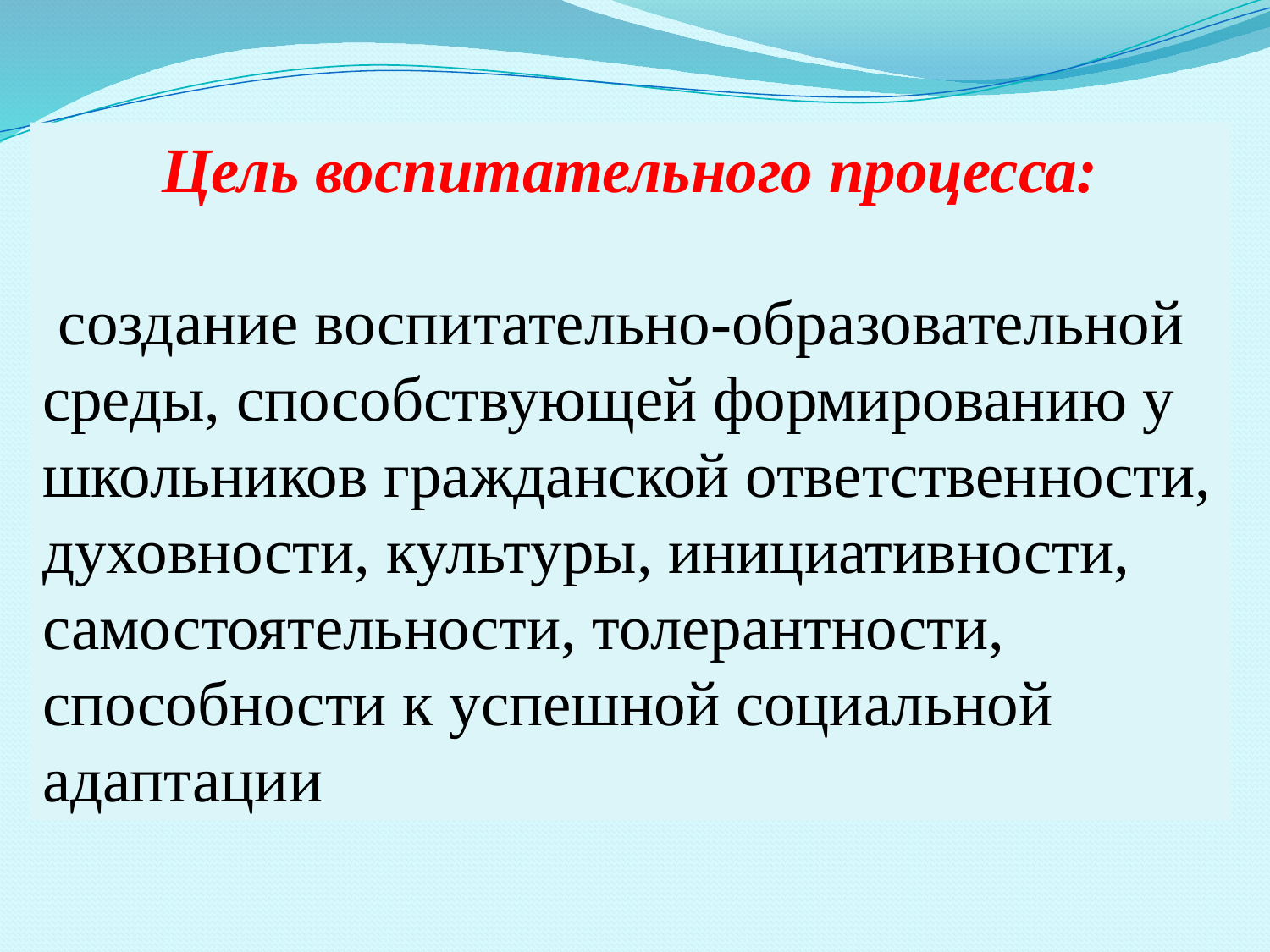

Цель воспитательного процесса:

 создание воспитательно-образовательной среды, способствующей формированию у школьников гражданской ответственности, духовности, культуры, инициативности, самостоятельности, толерантности, способности к успешной социальной адаптации